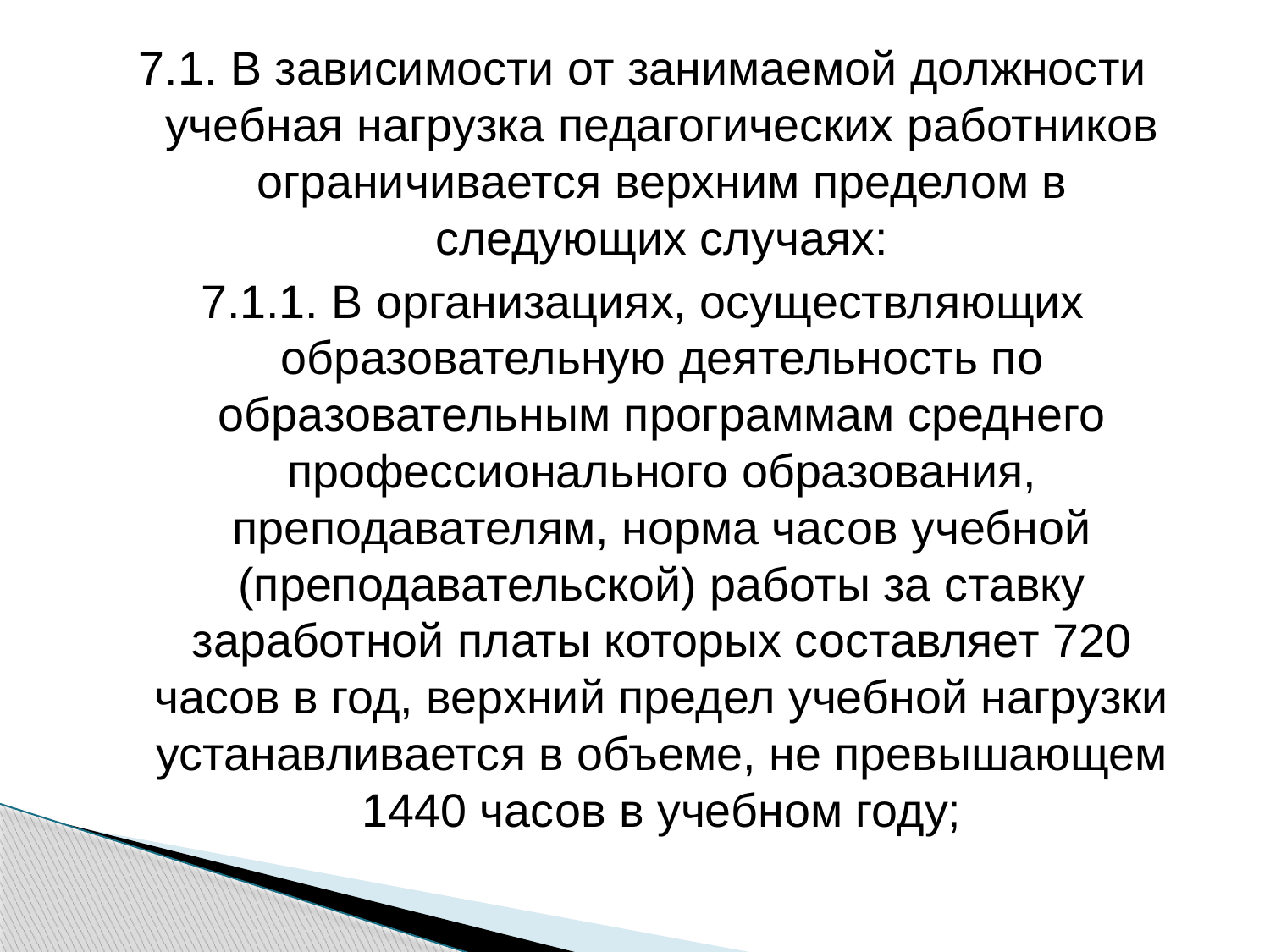

7.1. В зависимости от занимаемой должности учебная нагрузка педагогических работников ограничивается верхним пределом в следующих случаях:
7.1.1. В организациях, осуществляющих образовательную деятельность по образовательным программам среднего профессионального образования, преподавателям, норма часов учебной (преподавательской) работы за ставку заработной платы которых составляет 720 часов в год, верхний предел учебной нагрузки устанавливается в объеме, не превышающем 1440 часов в учебном году;